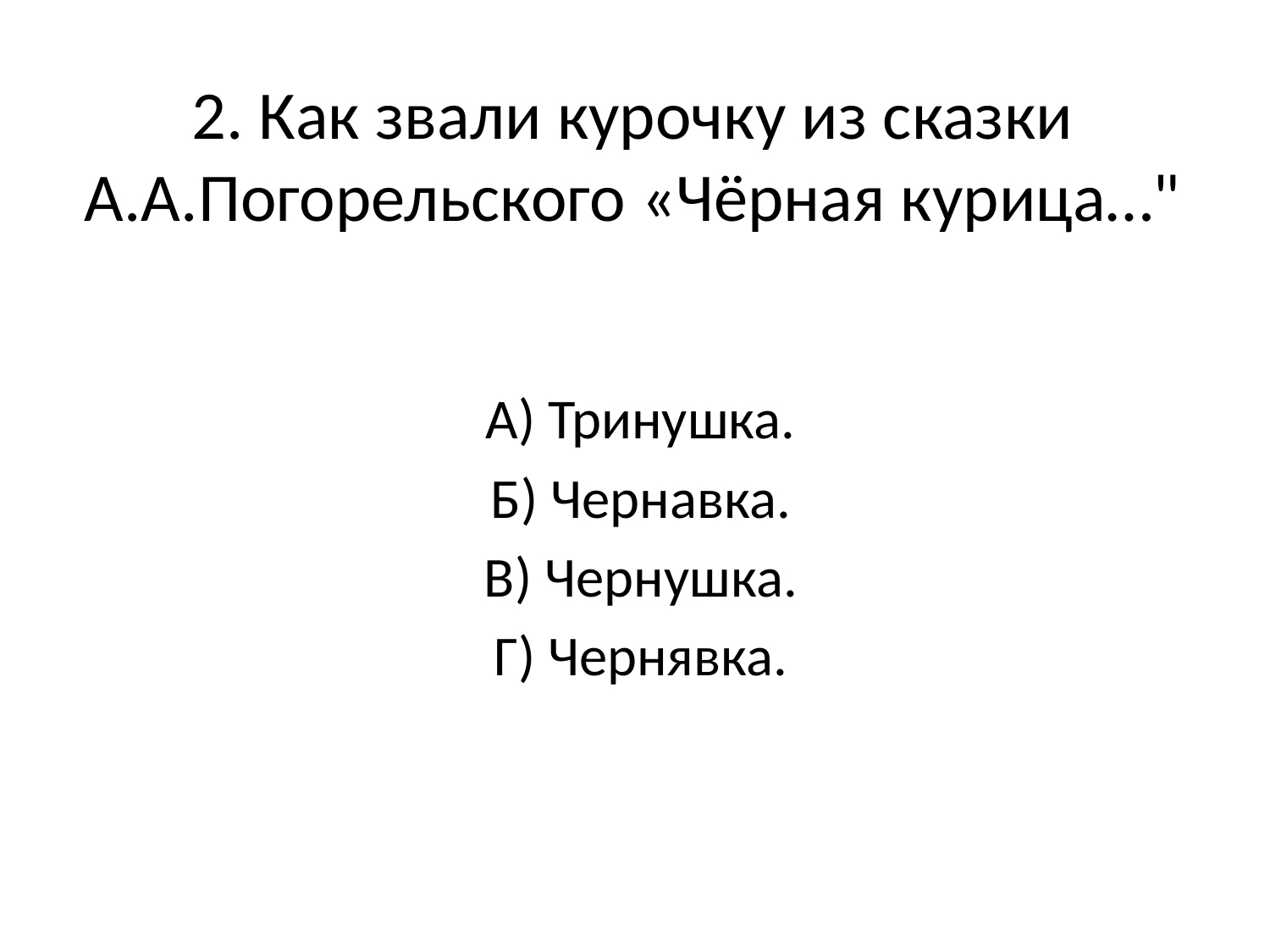

# 2. Как звали курочку из сказки А.А.Погорельского «Чёрная курица…"

А) Тринушка.
Б) Чернавка.
В) Чернушка.
Г) Чернявка.